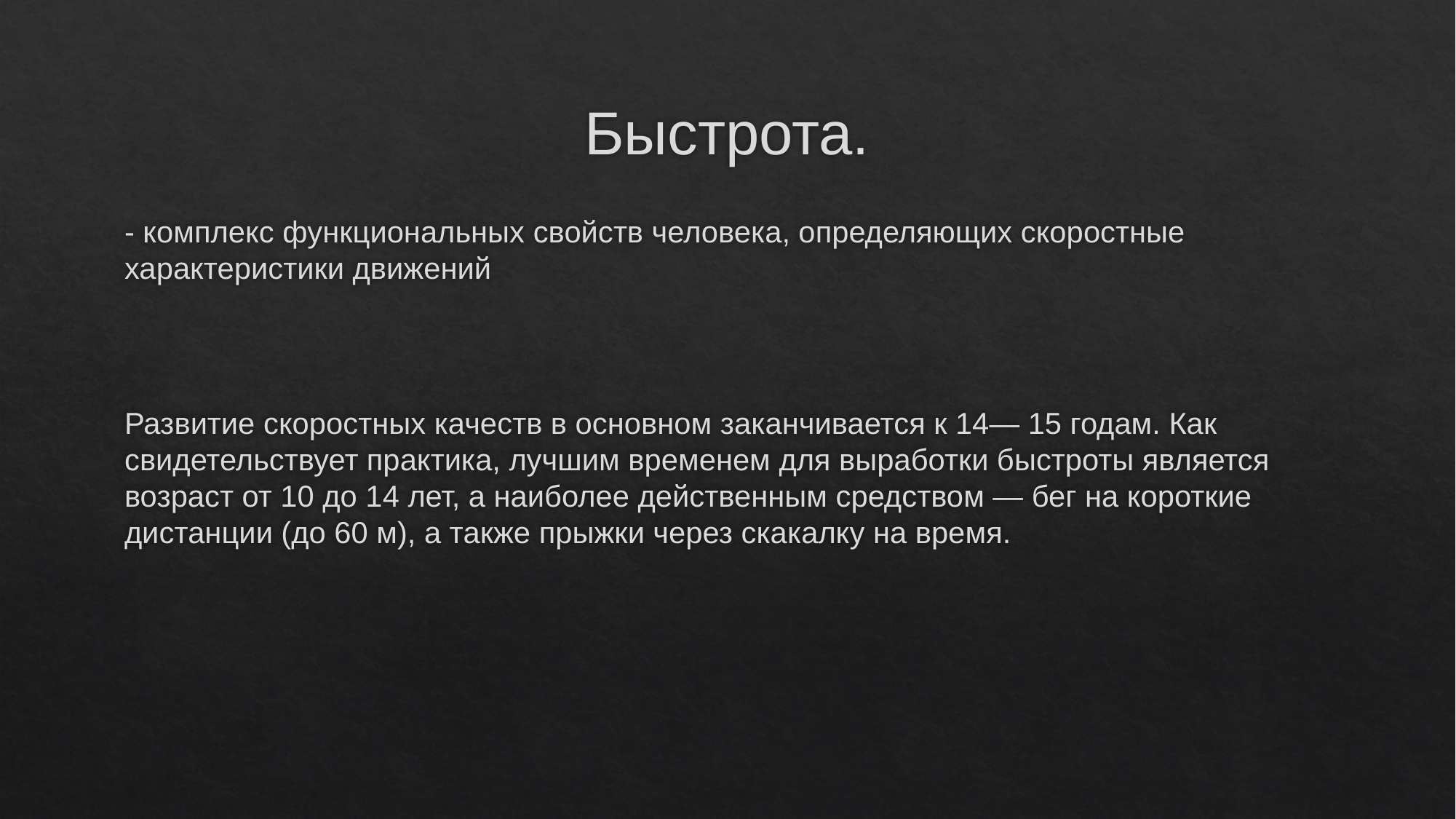

# Быстрота.
- комплекс функциональных свойств человека, определяющих скоростные характеристики движений

Развитие скоростных качеств в основном заканчивается к 14— 15 годам. Как свидетельствует практика, лучшим временем для выработки быстроты является возраст от 10 до 14 лет, а наиболее действенным средством — бег на короткие дистанции (до 60 м), а также прыжки через скакалку на время.